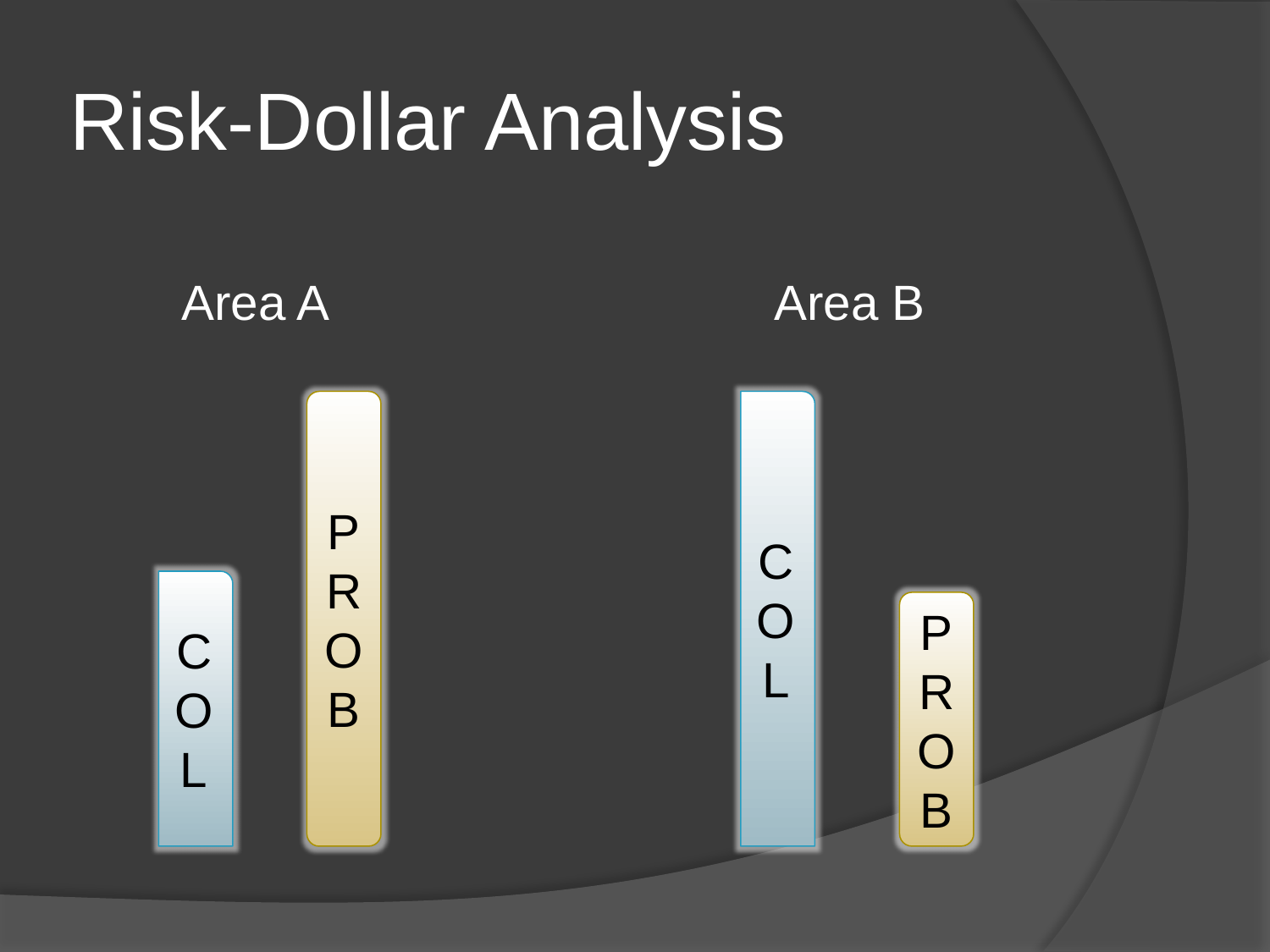

# Risk-Dollar Analysis
Area A
Area B
PROB
COL
COL
PROB